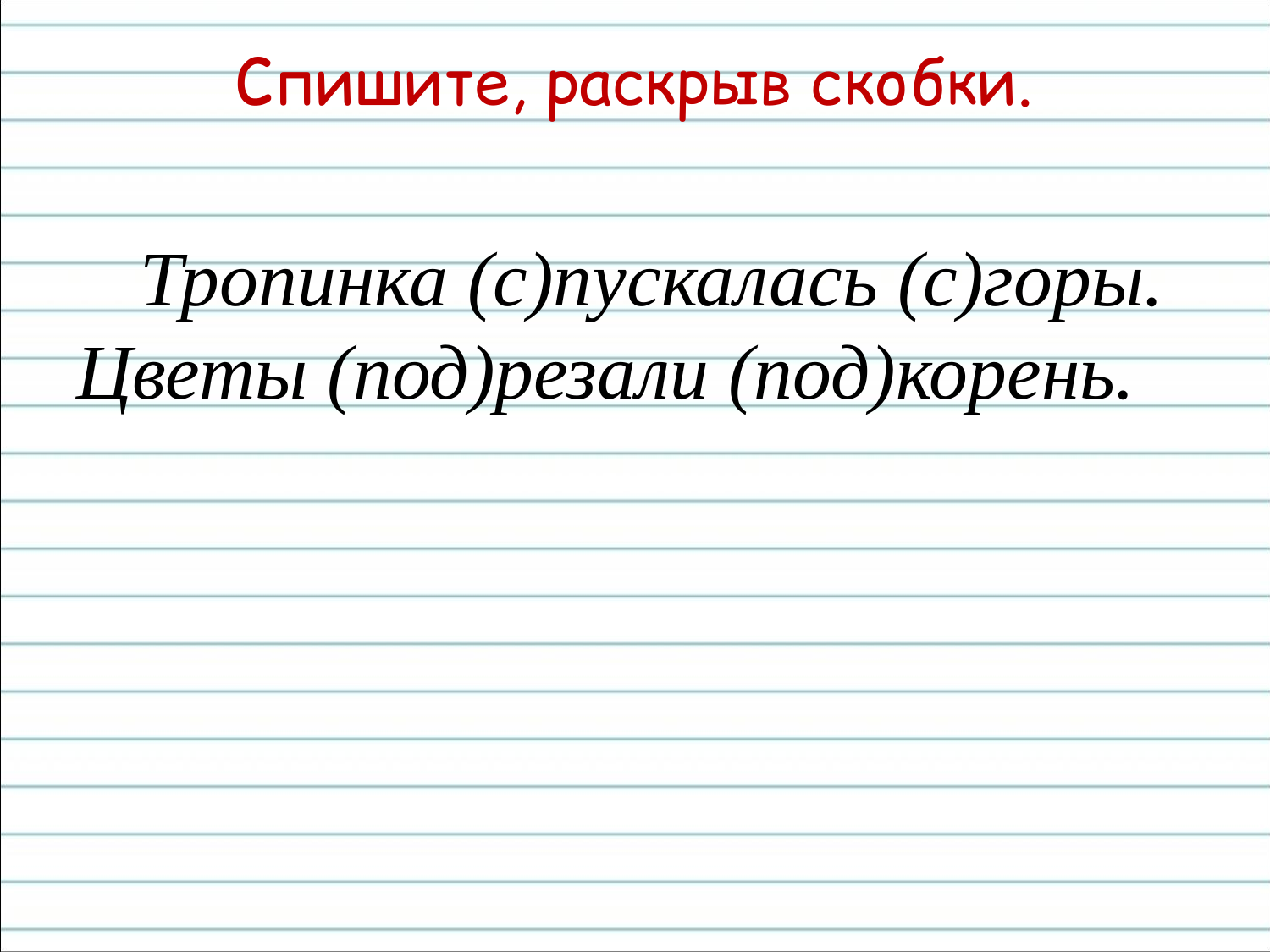

# Спишите, раскрыв скобки.
Тропинка (с)пускалась (с)горы. Цветы (под)резали (под)корень.